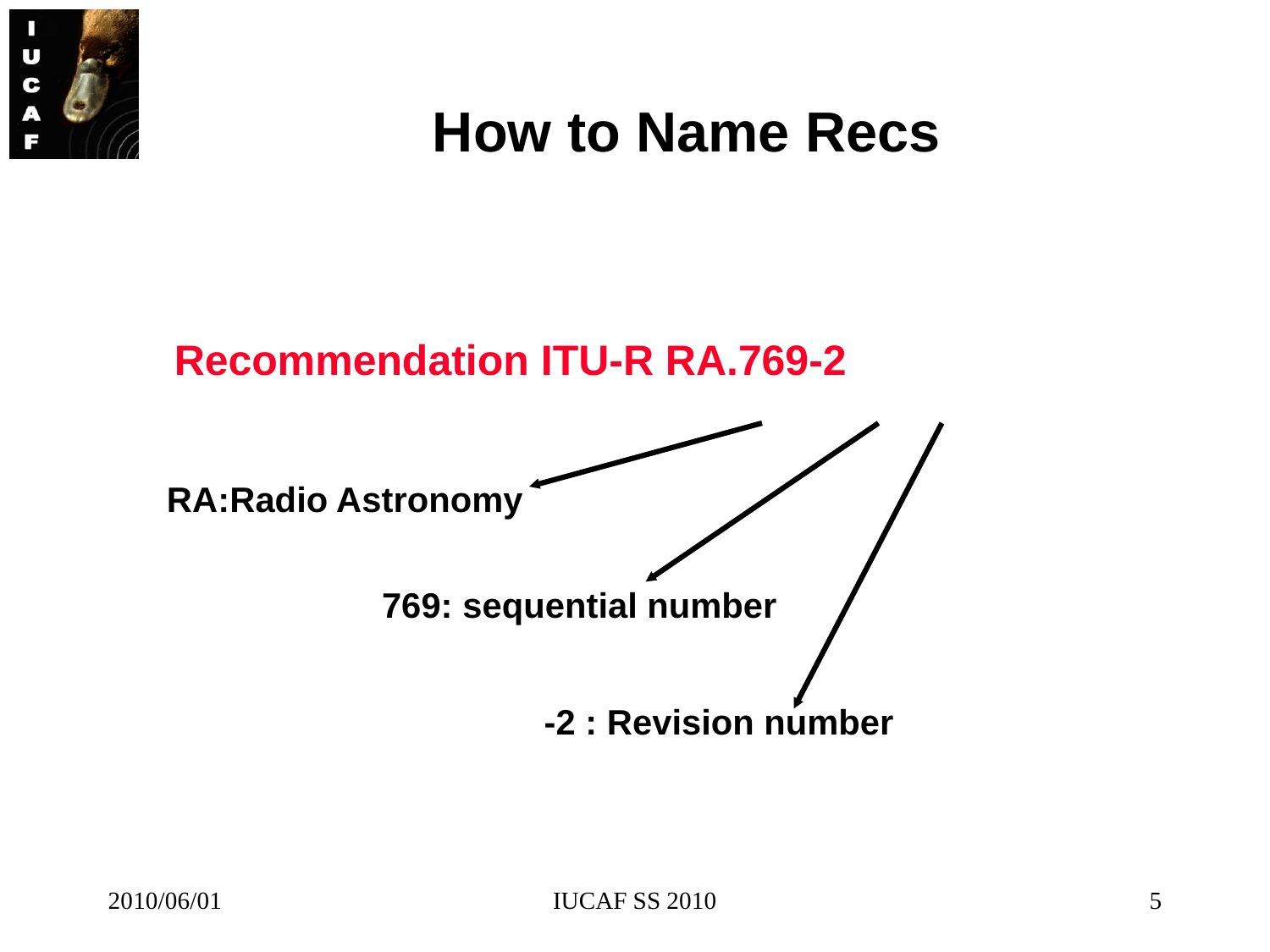

# How to Name Recs

Recommendation ITU-R RA.769-2

RA:Radio Astronomy
769: sequential number
-2 : Revision number
2010/06/01
IUCAF SS 2010
5